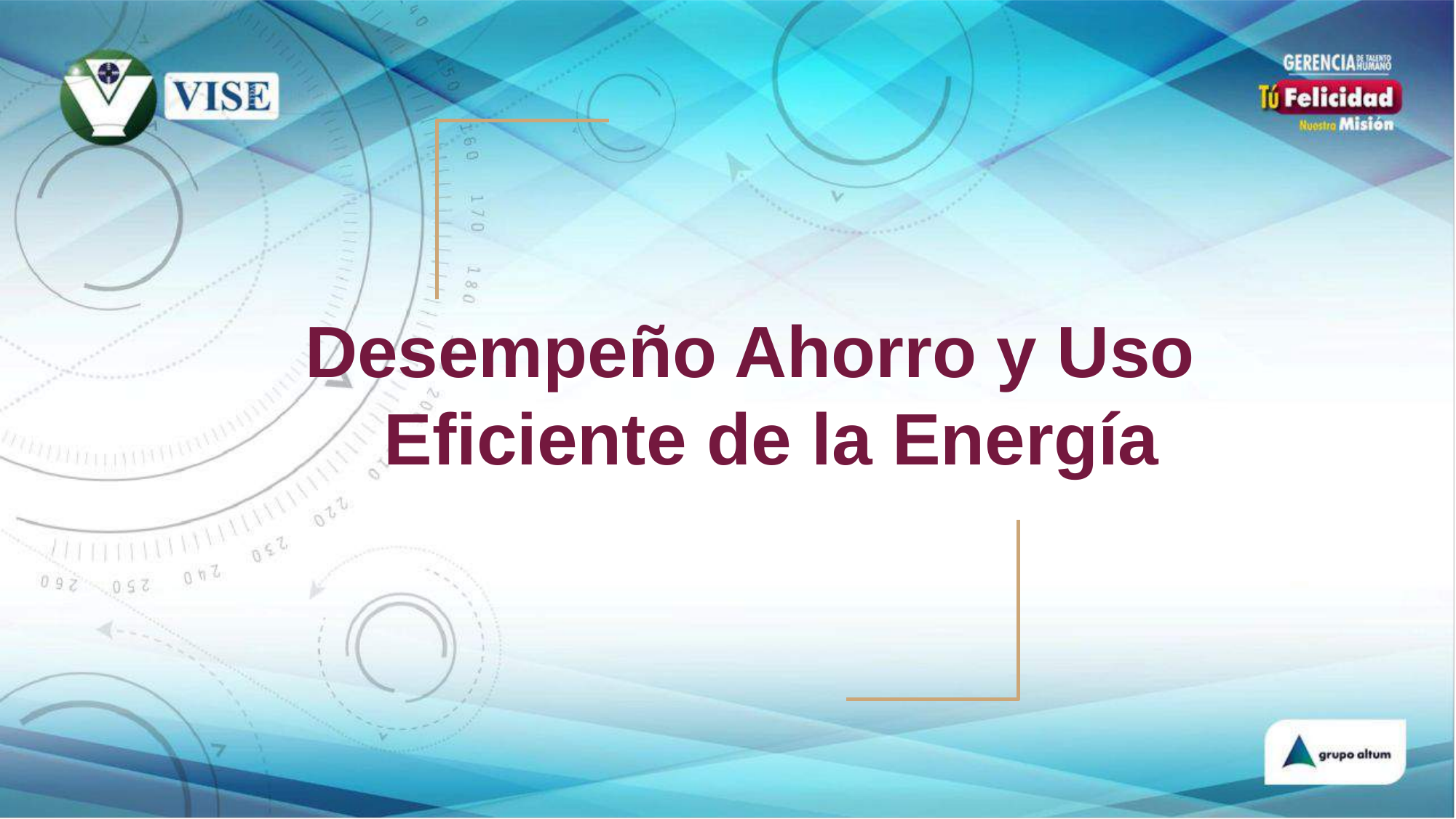

# Desempeño Ahorro y Uso  Eficiente de la Energía